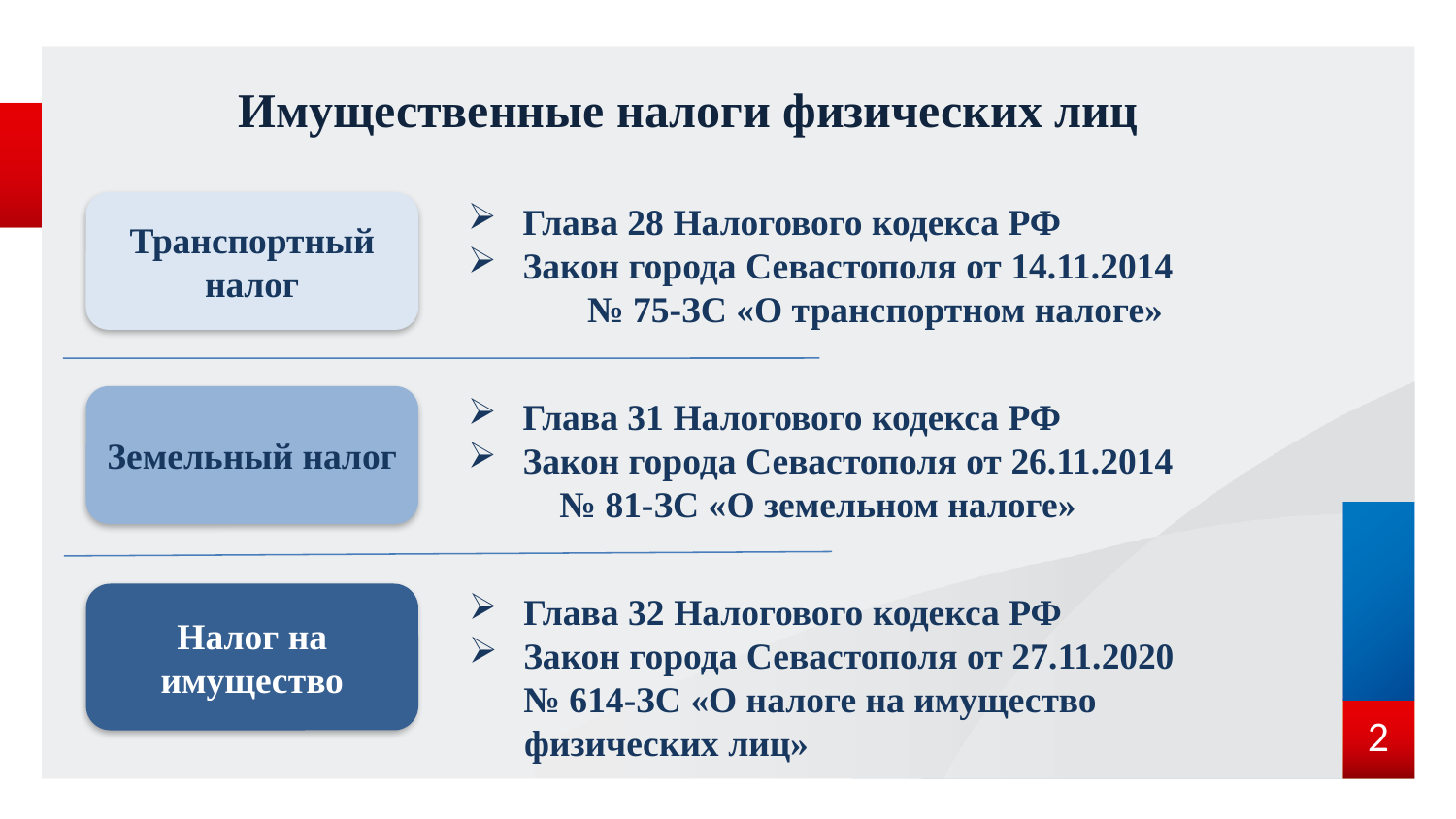

Имущественные налоги физических лиц
Транспортный налог
Глава 28 Налогового кодекса РФ
Закон города Севастополя от 14.11.2014                   № 75-ЗС «О транспортном налоге»
Земельный налог
Глава 31 Налогового кодекса РФ
Закон города Севастополя от 26.11.2014                  № 81-ЗС «О земельном налоге»

Глава 32 Налогового кодекса РФ
Закон города Севастополя от 27.11.2020
№ 614-ЗС «О налоге на имущество
      физических лиц»
Налог на имущество
2